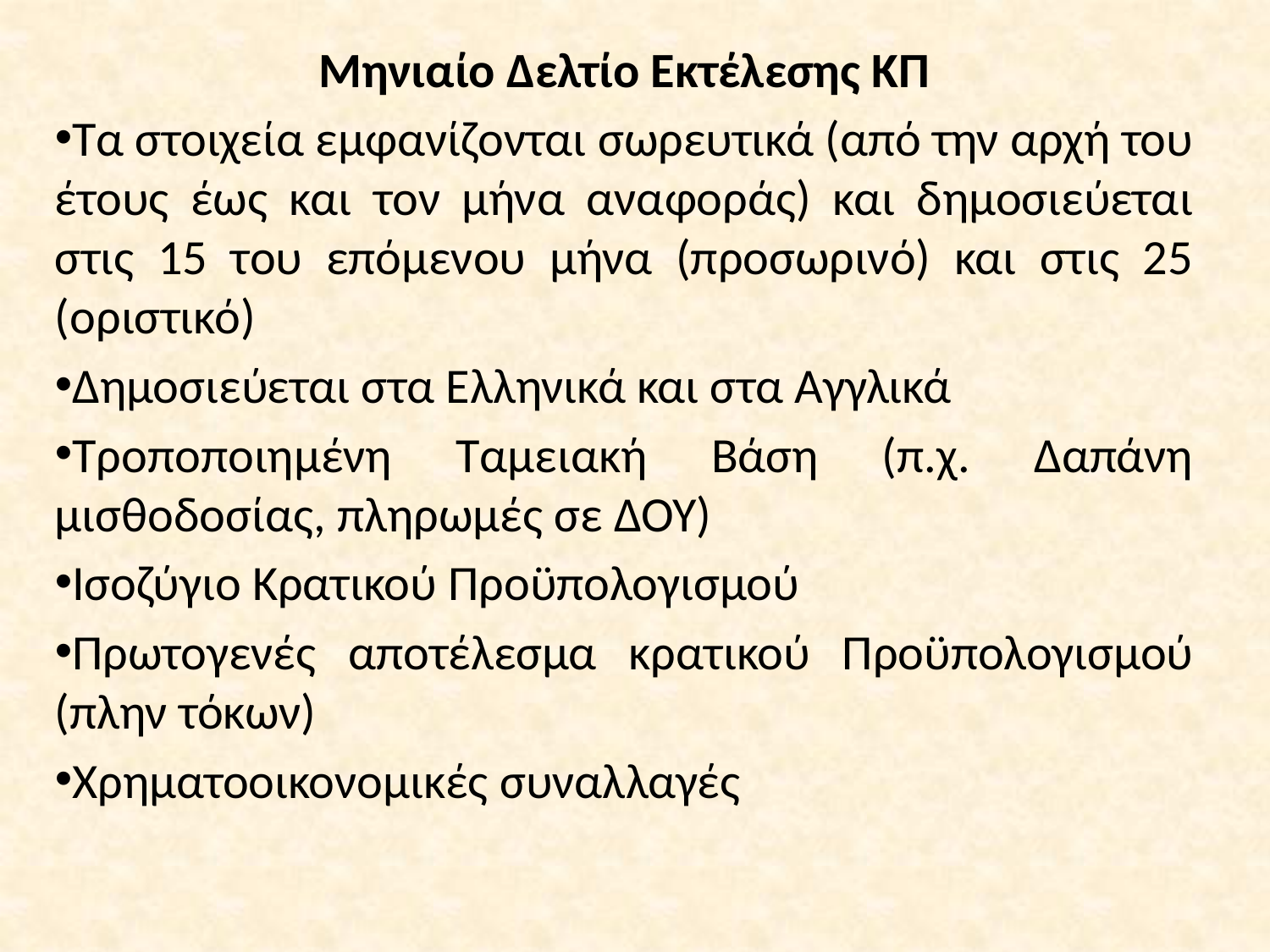

Μηνιαίο Δελτίο Εκτέλεσης ΚΠ
Τα στοιχεία εμφανίζονται σωρευτικά (από την αρχή του έτους έως και τον μήνα αναφοράς) και δημοσιεύεται στις 15 του επόμενου μήνα (προσωρινό) και στις 25 (οριστικό)
Δημοσιεύεται στα Ελληνικά και στα Αγγλικά
Τροποποιημένη Ταμειακή Βάση (π.χ. Δαπάνη μισθοδοσίας, πληρωμές σε ΔΟΥ)
Ισοζύγιο Κρατικού Προϋπολογισμού
Πρωτογενές αποτέλεσμα κρατικού Προϋπολογισμού (πλην τόκων)
Χρηματοοικονομικές συναλλαγές